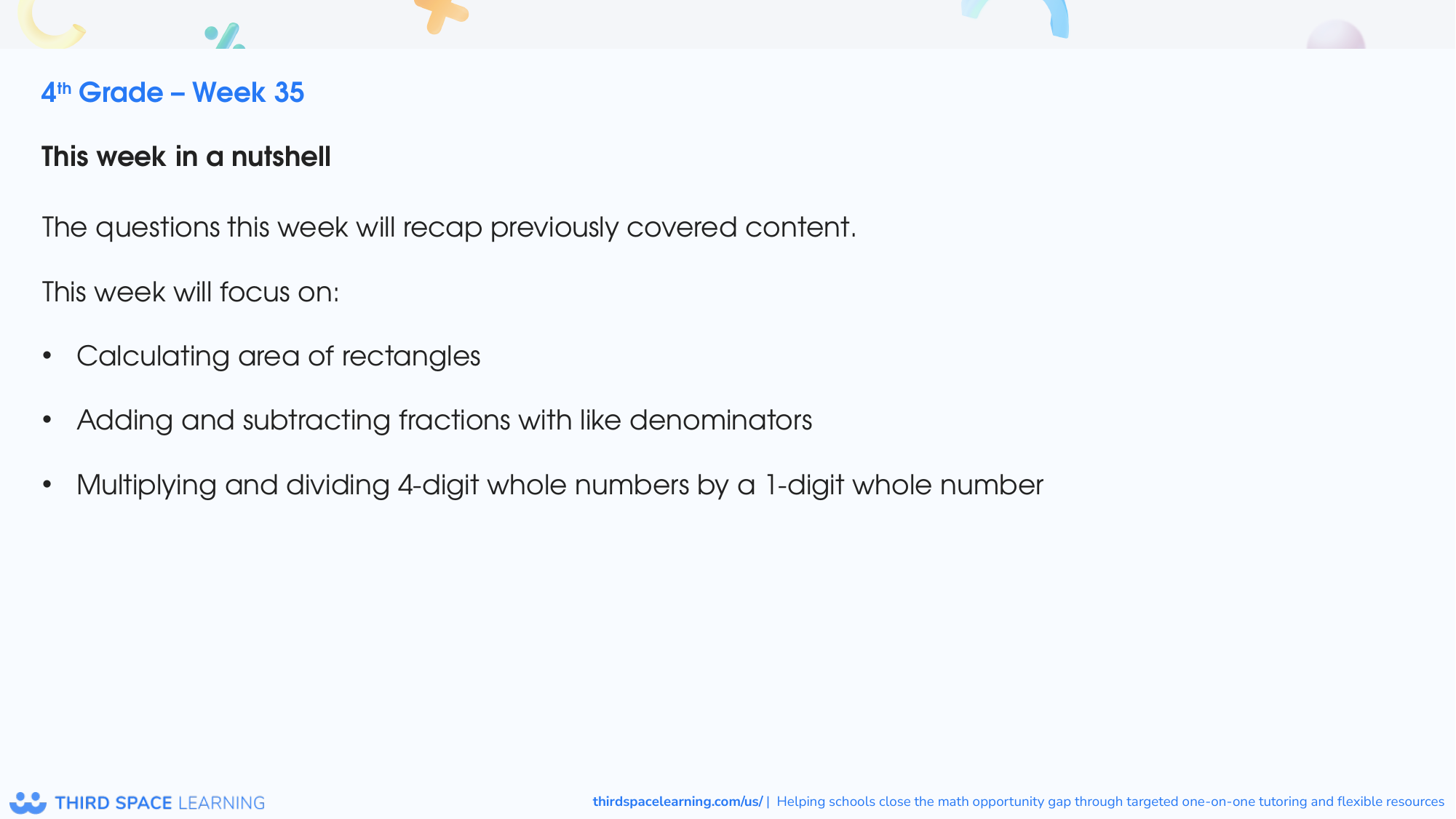

4th Grade – Week 35
This week in a nutshell
The questions this week will recap previously covered content.
This week will focus on:
Calculating area of rectangles
Adding and subtracting fractions with like denominators
Multiplying and dividing 4-digit whole numbers by a 1-digit whole number